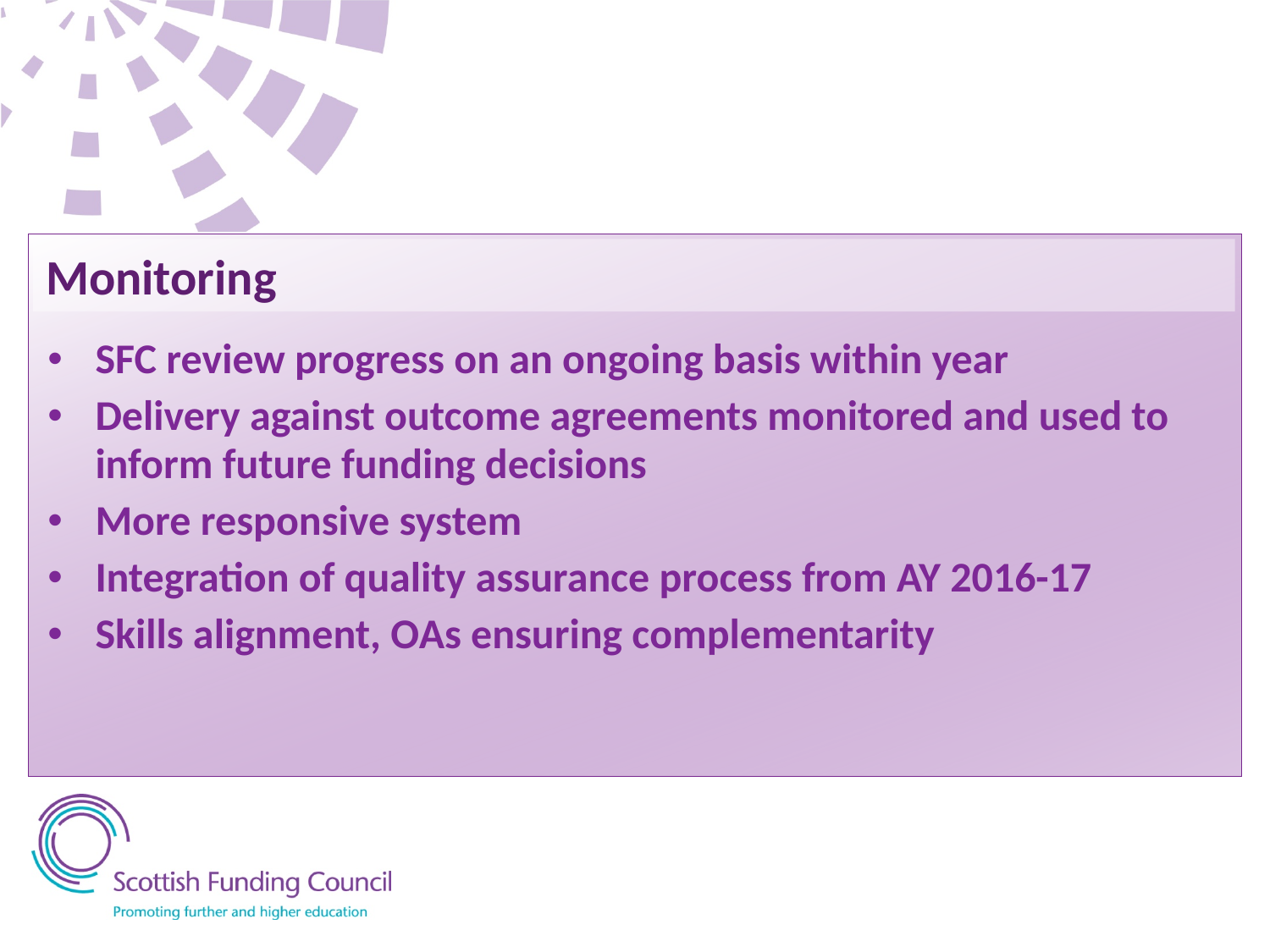

# Monitoring
SFC review progress on an ongoing basis within year
Delivery against outcome agreements monitored and used to inform future funding decisions
More responsive system
Integration of quality assurance process from AY 2016-17
Skills alignment, OAs ensuring complementarity